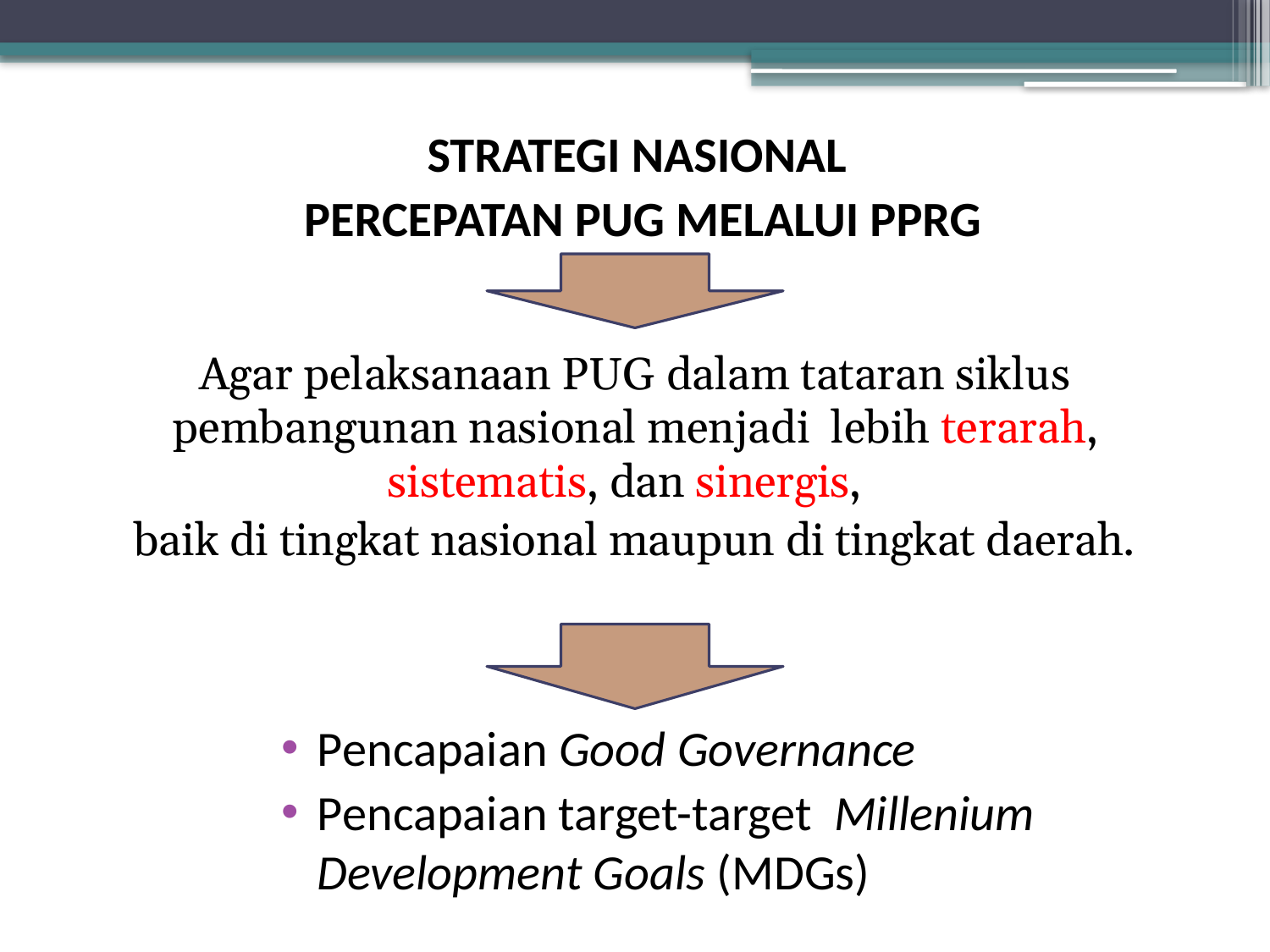

STRATEGI NASIONAL
PERCEPATAN PUG MELALUI PPRG

Agar pelaksanaan PUG dalam tataran siklus pembangunan nasional menjadi  lebih terarah, sistematis, dan sinergis,
baik di tingkat nasional maupun di tingkat daerah.

Pencapaian Good Governance
Pencapaian target-target  Millenium Development Goals (MDGs)